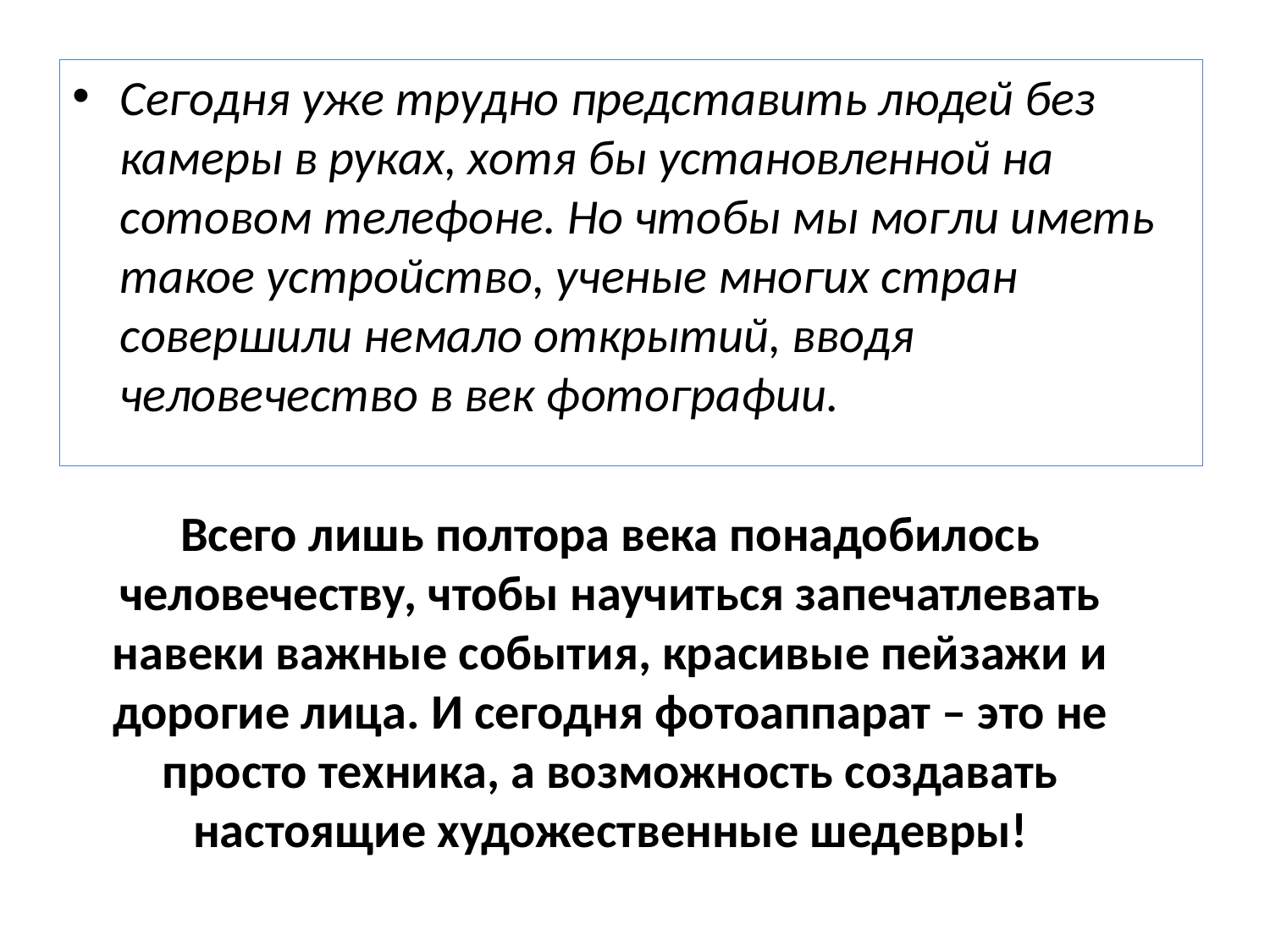

Сегодня уже трудно представить людей без камеры в руках, хотя бы установленной на сотовом телефоне. Но чтобы мы могли иметь такое устройство, ученые многих стран совершили немало открытий, вводя человечество в век фотографии.

Всего лишь полтора века понадобилось человечеству, чтобы научиться запечатлевать навеки важные события, красивые пейзажи и дорогие лица. И сегодня фотоаппарат – это не просто техника, а возможность создавать настоящие художественные шедевры!